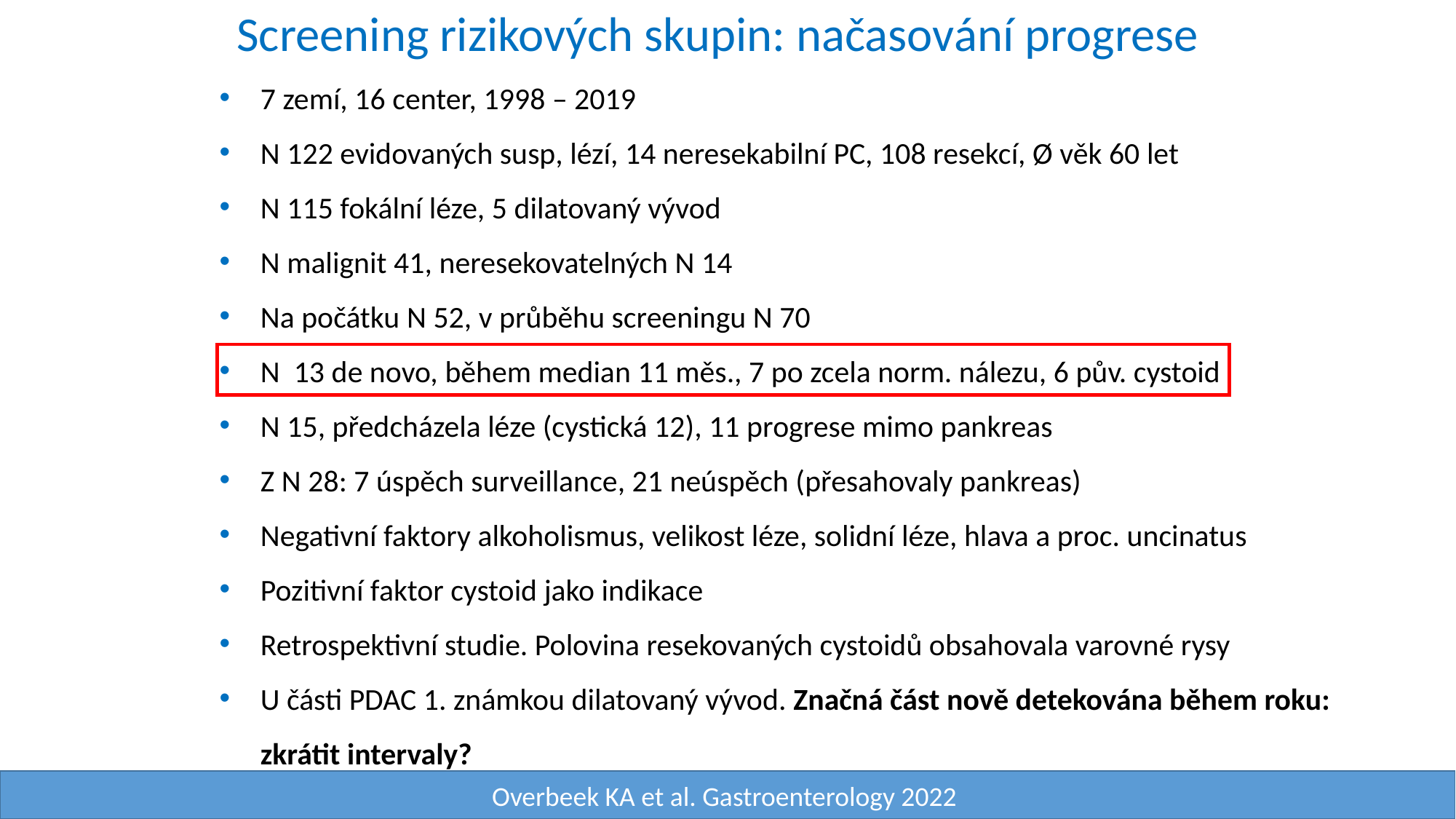

# Screening rizikových skupin: načasování progrese
7 zemí, 16 center, 1998 – 2019
N 122 evidovaných susp, lézí, 14 neresekabilní PC, 108 resekcí, Ø věk 60 let
N 115 fokální léze, 5 dilatovaný vývod
N malignit 41, neresekovatelných N 14
Na počátku N 52, v průběhu screeningu N 70
N  13 de novo, během median 11 měs., 7 po zcela norm. nálezu, 6 pův. cystoid
N 15, předcházela léze (cystická 12), 11 progrese mimo pankreas
Z N 28: 7 úspěch surveillance, 21 neúspěch (přesahovaly pankreas)
Negativní faktory alkoholismus, velikost léze, solidní léze, hlava a proc. uncinatus
Pozitivní faktor cystoid jako indikace
Retrospektivní studie. Polovina resekovaných cystoidů obsahovala varovné rysy
U části PDAC 1. známkou dilatovaný vývod. Značná část nově detekována během roku: zkrátit intervaly?

Overbeek KA et al. Gastroenterology 2022